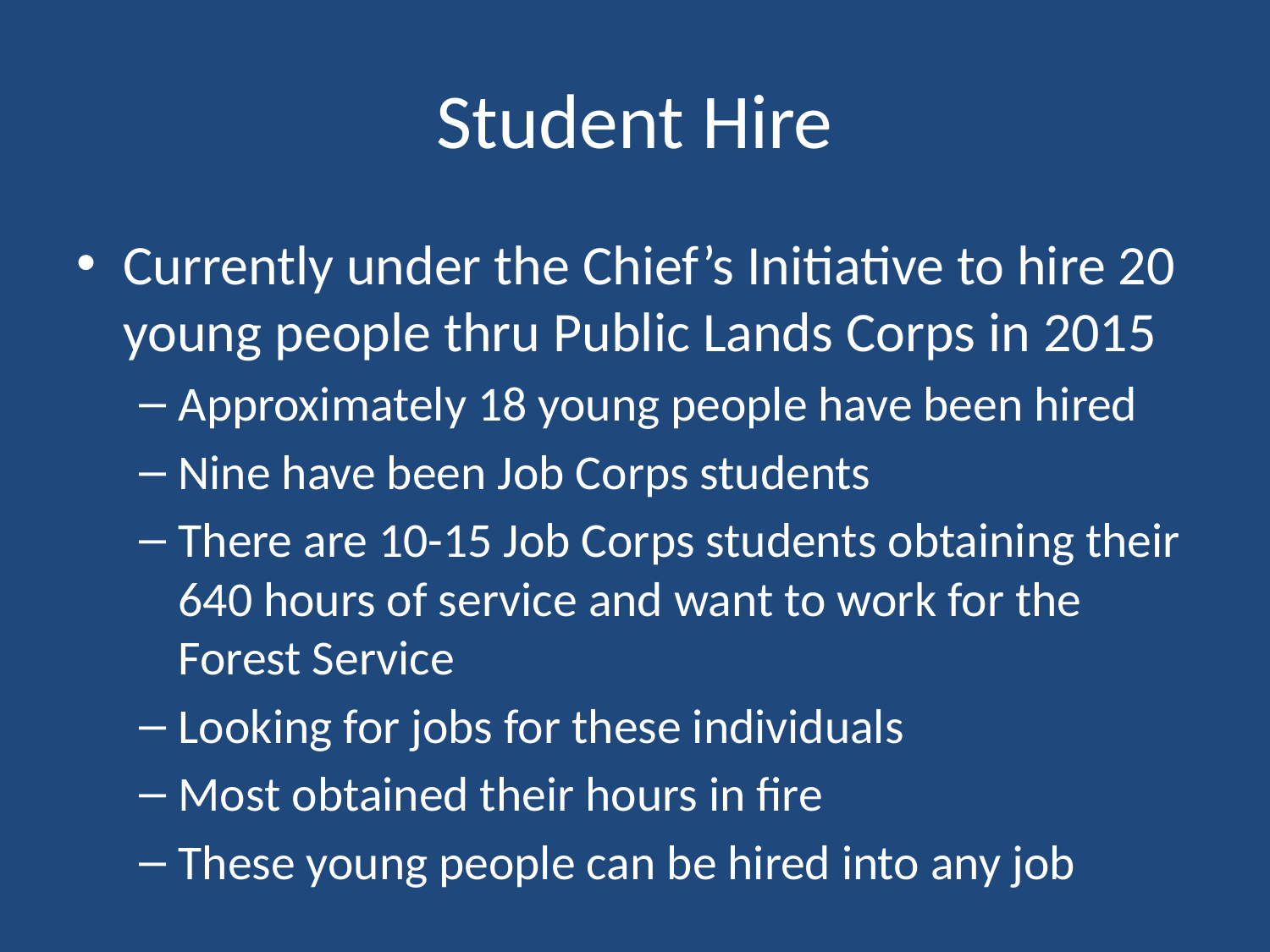

# Student Hire
Currently under the Chief’s Initiative to hire 20 young people thru Public Lands Corps in 2015
Approximately 18 young people have been hired
Nine have been Job Corps students
There are 10-15 Job Corps students obtaining their 640 hours of service and want to work for the Forest Service
Looking for jobs for these individuals
Most obtained their hours in fire
These young people can be hired into any job